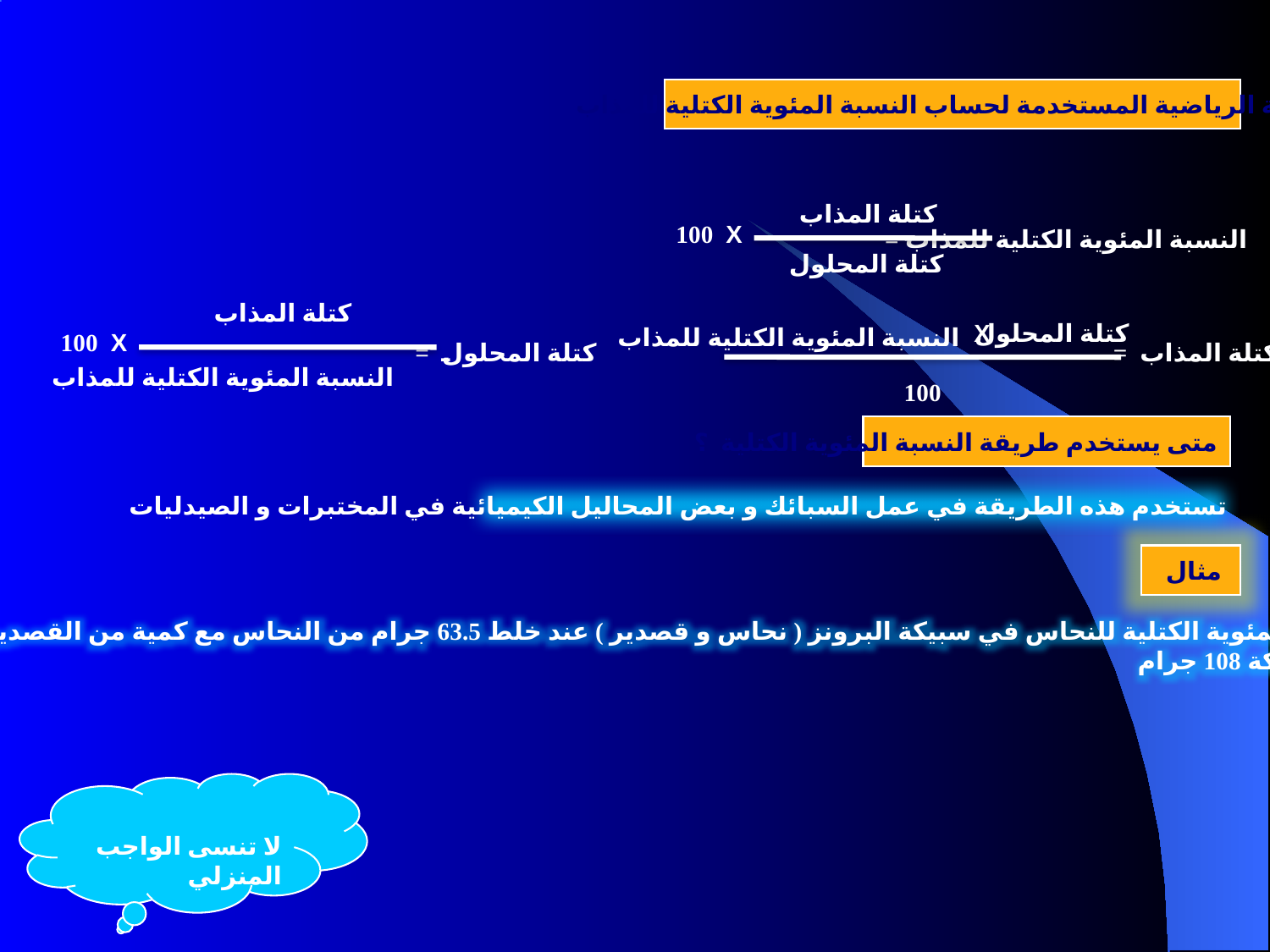

لعلاقة الرياضية المستخدمة لحساب النسبة المئوية الكتلية للمذاب
كتلة المذاب
100
X
النسبة المئوية الكتلية للمذاب =
كتلة المحلول
كتلة المذاب
النسبة المئوية الكتلية للمذاب
X
كتلة المحلول
100
X
كتلة المحلول  =
كتلة المذاب  =
النسبة المئوية الكتلية للمذاب
100
متى يستخدم طريقة النسبة المئوية الكتلية  ؟
تستخدم هذه الطريقة في عمل السبائك و بعض المحاليل الكيميائية في المختبرات و الصيدليات
مثال
احسب النسبة المئوية الكتلية للنحاس في سبيكة البرونز ( نحاس و قصدير ) عند خلط 63.5 جرام من النحاس مع كمية من القصدير بحيث أصبحت
 كتلة وزن السبيكة 108 جرام

لا تنسى الواجب المنزلي